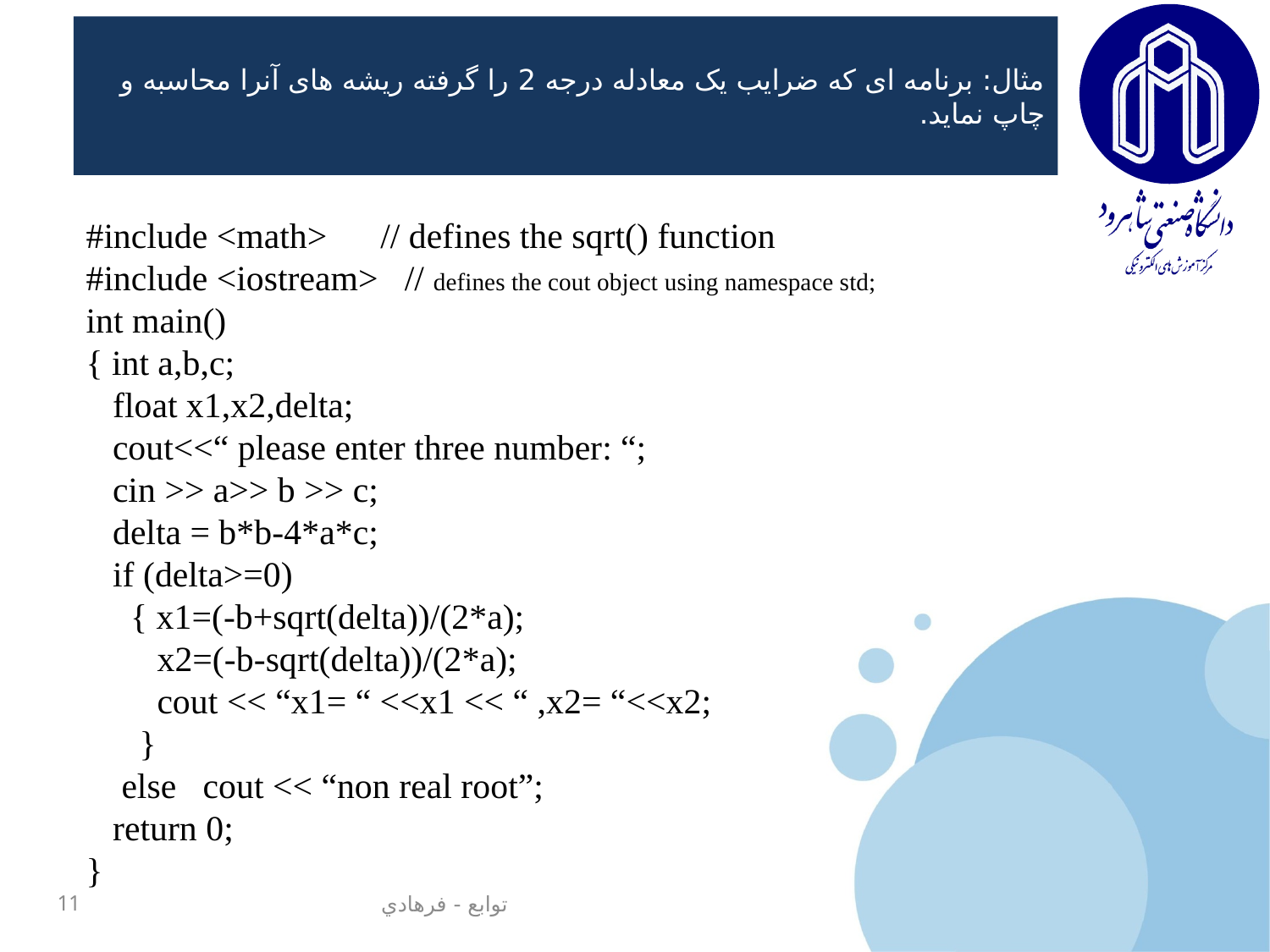

# مثال: برنامه ای که ضرایب یک معادله درجه 2 را گرفته‏ ریشه های آنرا محاسبه و چاپ نماید.
#include <math>      // defines the sqrt() function
#include <iostream>   // defines the cout object using namespace std;
int main()
{ int a,b,c;
   float x1,x2,delta;
   cout<<“ please enter three number: “;
   cin >> a>> b >> c;
   delta = b*b-4*a*c;
   if (delta>=0)
     { x1=(-b+sqrt(delta))/(2*a);
        x2=(-b-sqrt(delta))/(2*a);
        cout << “x1= “ <<x1 << “ ,x2= “<<x2;
      }
    else   cout << “non real root”;
   return 0;
}
11
توابع - فرهادي